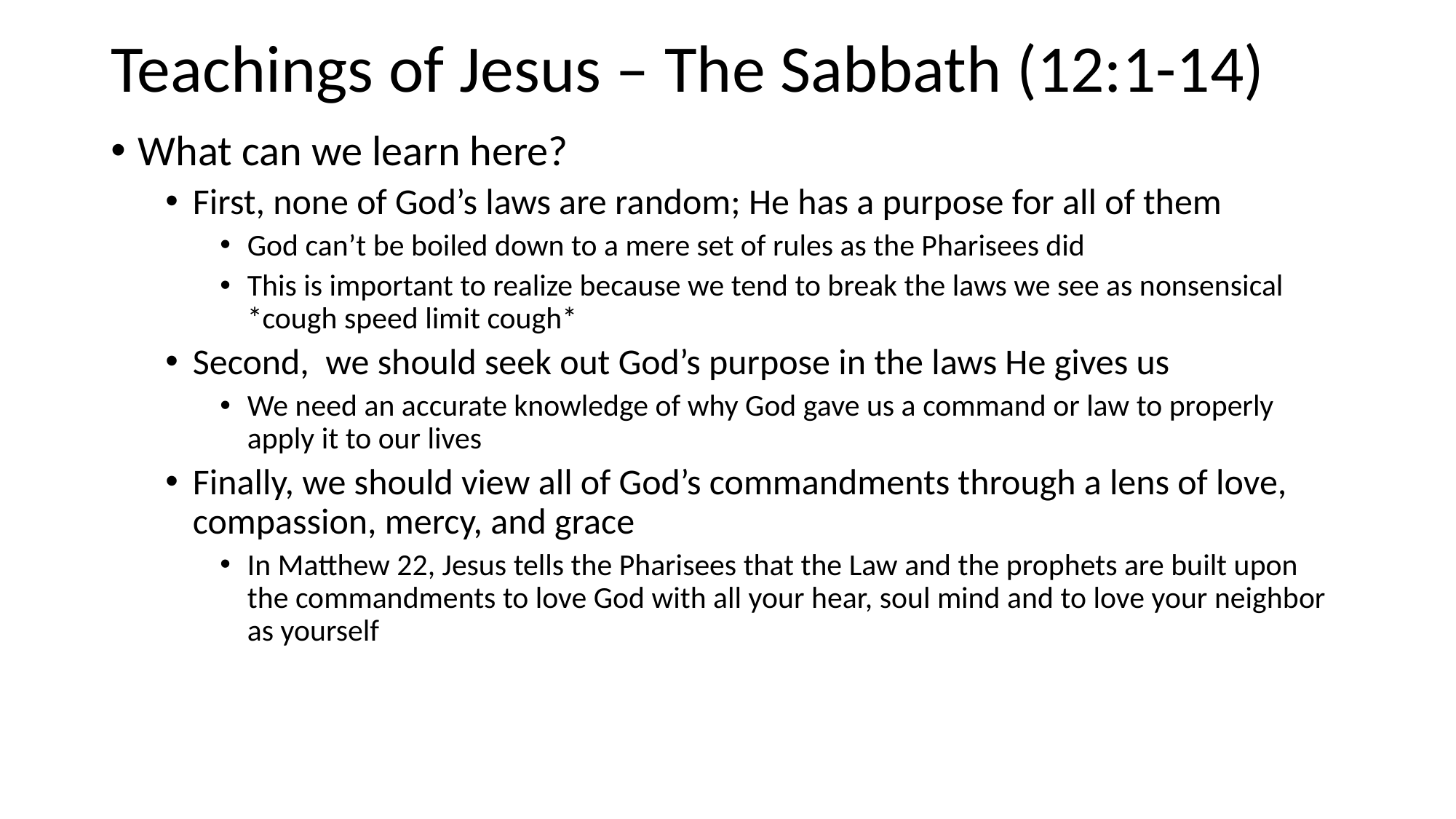

# Teachings of Jesus – The Sabbath (12:1-14)
What can we learn here?
First, none of God’s laws are random; He has a purpose for all of them
God can’t be boiled down to a mere set of rules as the Pharisees did
This is important to realize because we tend to break the laws we see as nonsensical *cough speed limit cough*
Second,  we should seek out God’s purpose in the laws He gives us
We need an accurate knowledge of why God gave us a command or law to properly apply it to our lives
Finally, we should view all of God’s commandments through a lens of love, compassion, mercy, and grace
In Matthew 22, Jesus tells the Pharisees that the Law and the prophets are built upon the commandments to love God with all your hear, soul mind and to love your neighbor as yourself